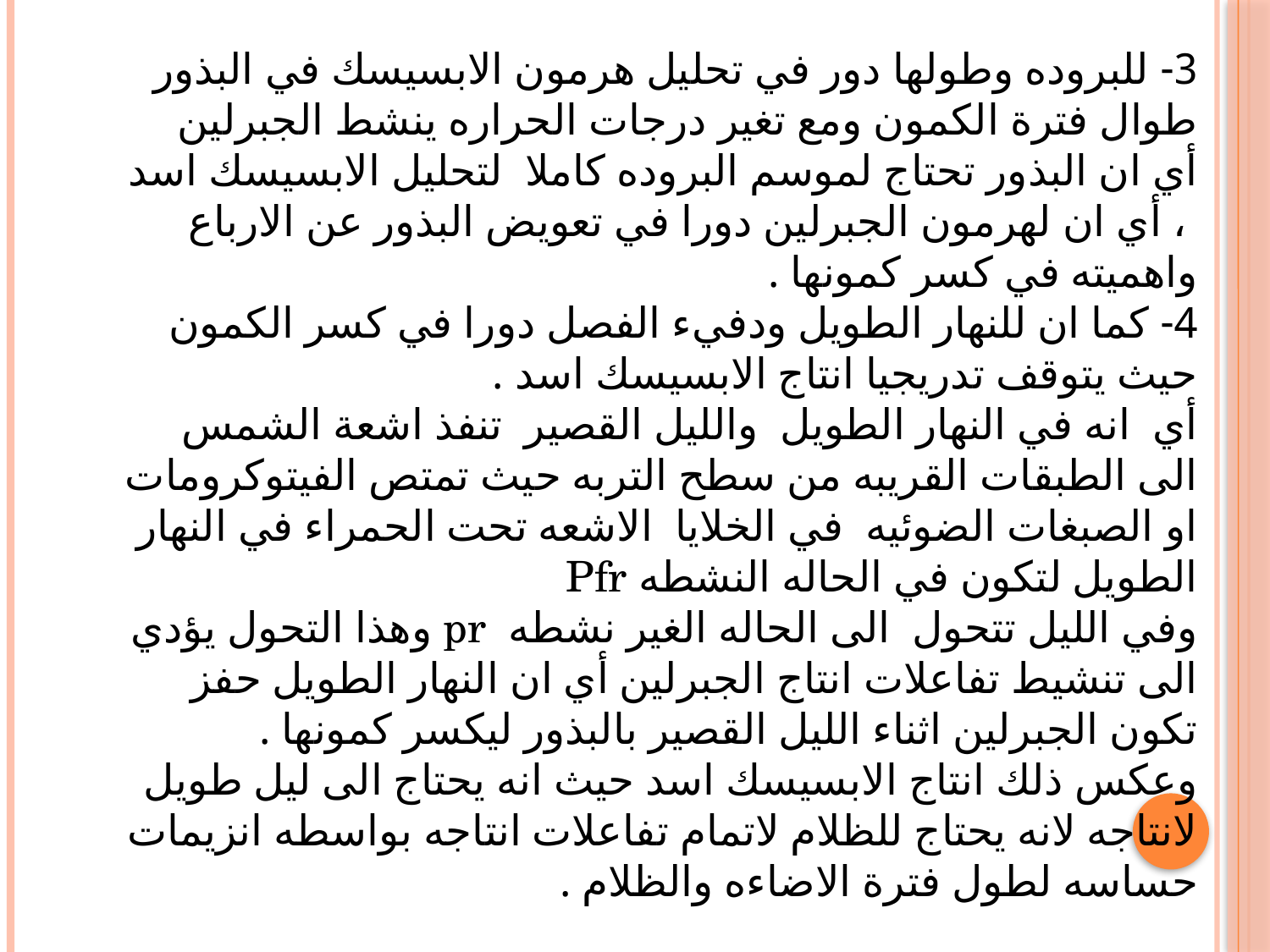

3- للبروده وطولها دور في تحليل هرمون الابسيسك في البذور طوال فترة الكمون ومع تغير درجات الحراره ينشط الجبرلين  أي ان البذور تحتاج لموسم البروده كاملا  لتحليل الابسيسك اسد  ، أي ان لهرمون الجبرلين دورا في تعويض البذور عن الارباع واهميته في كسر كمونها .
4- كما ان للنهار الطويل ودفيء الفصل دورا في كسر الكمون حيث يتوقف تدريجيا انتاج الابسيسك اسد .
أي  انه في النهار الطويل  والليل القصير  تنفذ اشعة الشمس الى الطبقات القريبه من سطح التربه حيث تمتص الفيتوكرومات او الصبغات الضوئيه  في الخلايا  الاشعه تحت الحمراء في النهار الطويل لتكون في الحاله النشطه Pfr
وفي الليل تتحول  الى الحاله الغير نشطه  pr وهذا التحول يؤدي الى تنشيط تفاعلات انتاج الجبرلين أي ان النهار الطويل حفز تكون الجبرلين اثناء الليل القصير بالبذور ليكسر كمونها .
وعكس ذلك انتاج الابسيسك اسد حيث انه يحتاج الى ليل طويل لانتاجه لانه يحتاج للظلام لاتمام تفاعلات انتاجه بواسطه انزيمات حساسه لطول فترة الاضاءه والظلام .

.